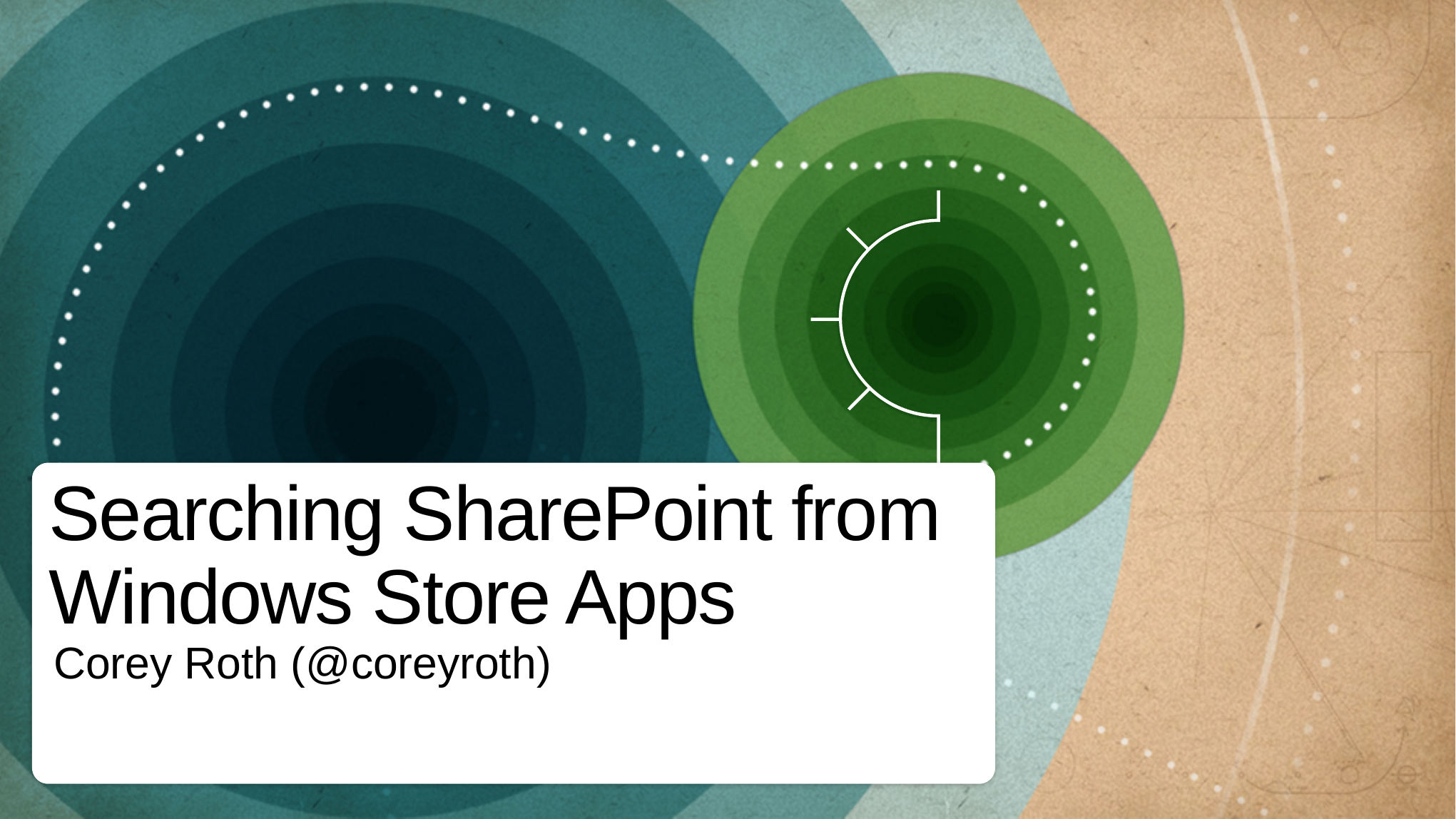

# Searching SharePoint from Windows Store Apps
Corey Roth (@coreyroth)